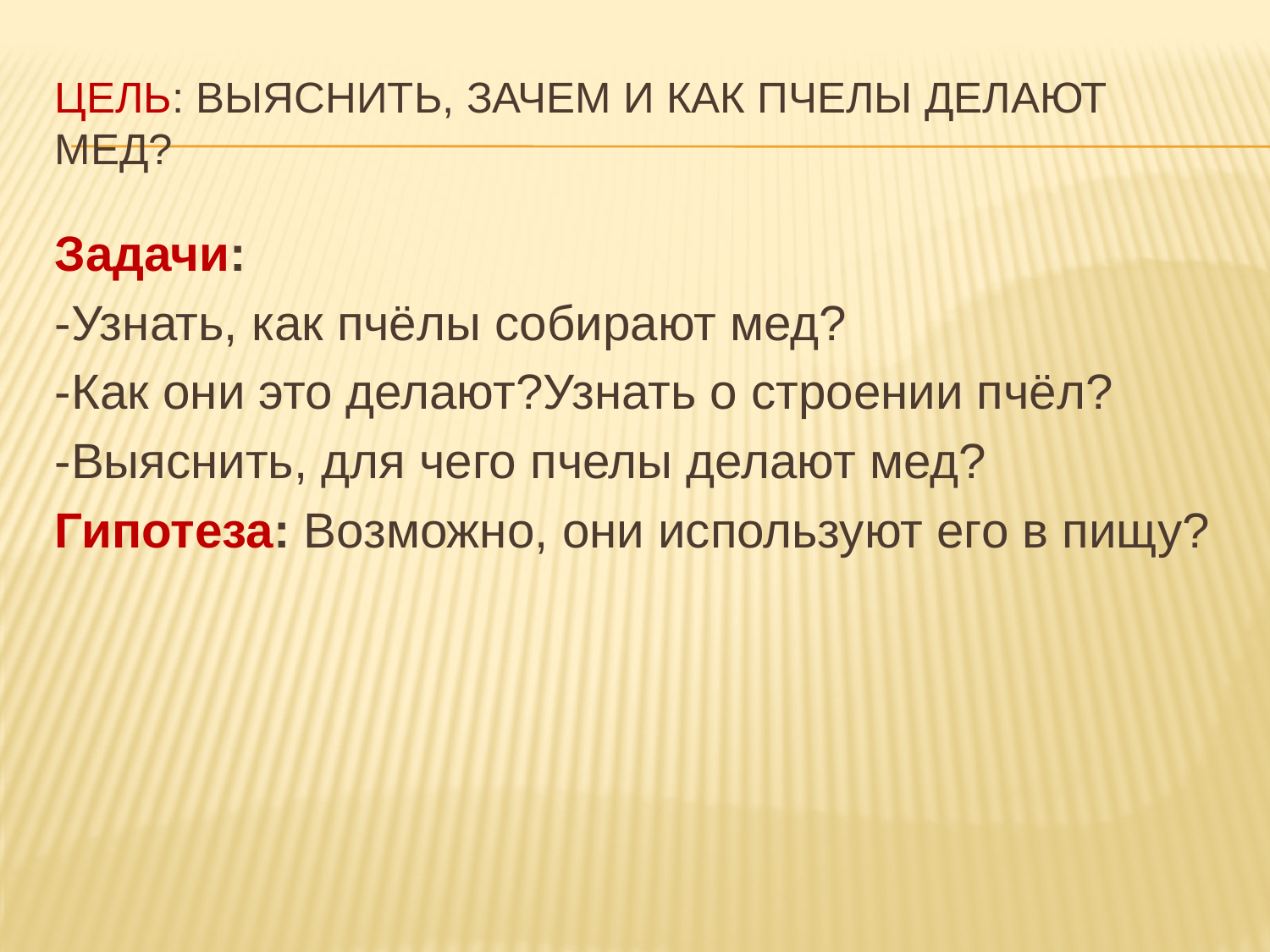

# Цель: выяснить, зачем и как пчелы делают мед?
Задачи:
-Узнать, как пчёлы собирают мед?
-Как они это делают?Узнать о строении пчёл?
-Выяснить, для чего пчелы делают мед?
Гипотеза: Возможно, они используют его в пищу?